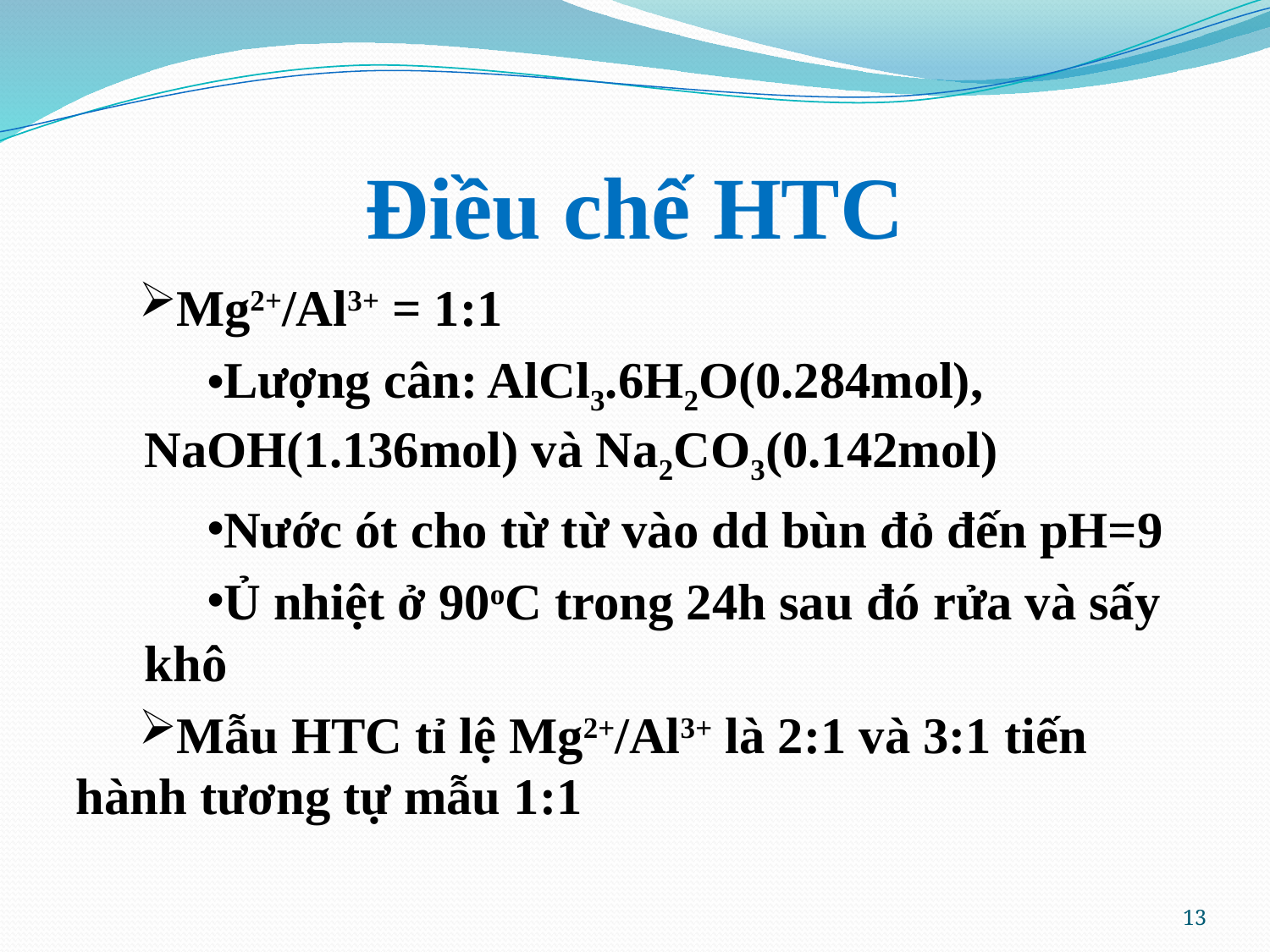

# Điều chế HTC
Mg2+/Al3+ = 1:1
Lượng cân: AlCl3.6H2O(0.284mol), NaOH(1.136mol) và Na2CO3(0.142mol)
Nước ót cho từ từ vào dd bùn đỏ đến pH=9
Ủ nhiệt ở 90oC trong 24h sau đó rửa và sấy khô
Mẫu HTC tỉ lệ Mg2+/Al3+ là 2:1 và 3:1 tiến hành tương tự mẫu 1:1

13